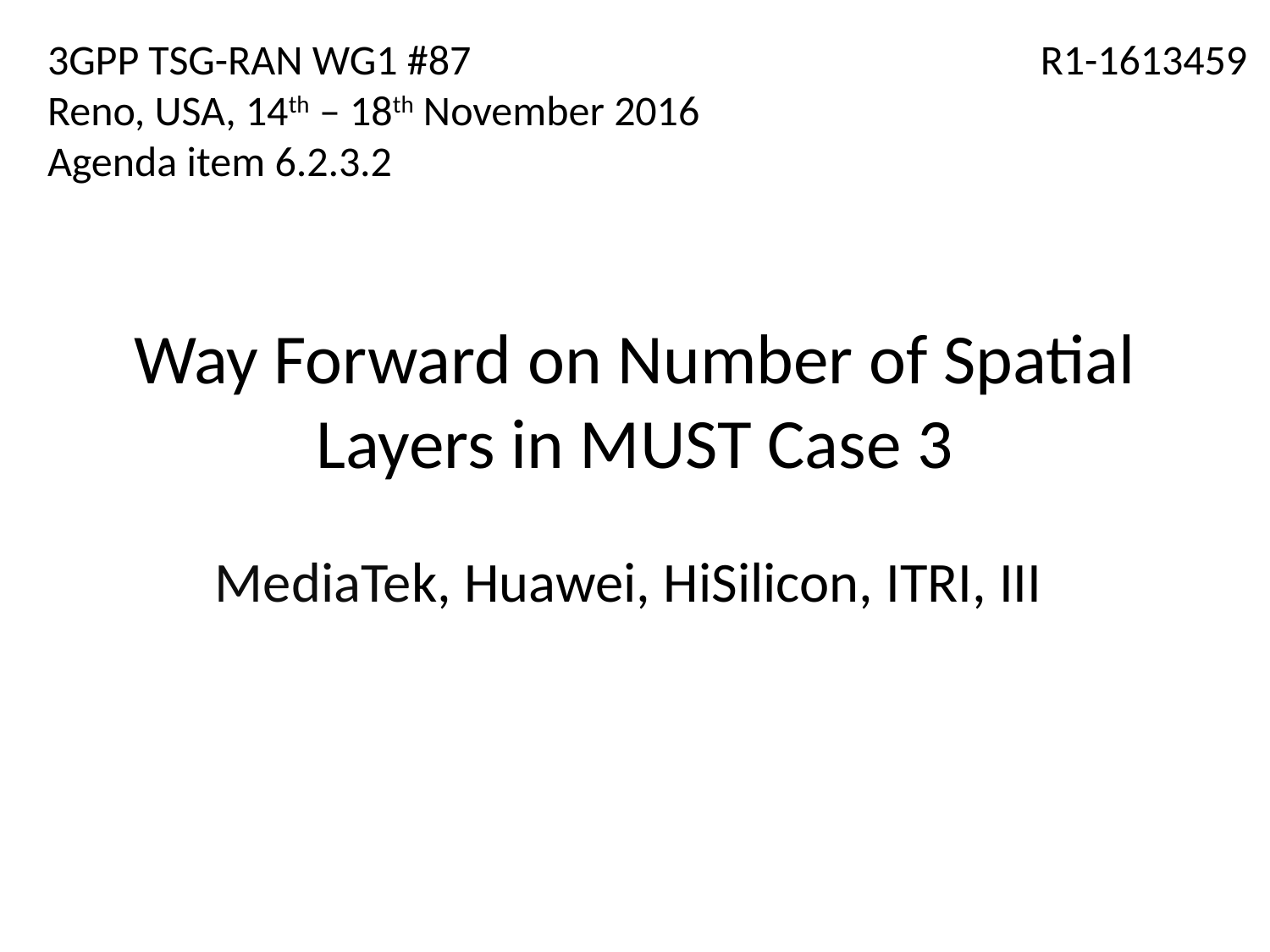

3GPP TSG-RAN WG1 #87
Reno, USA, 14th – 18th November 2016
Agenda item 6.2.3.2
R1-1613459
# Way Forward on Number of Spatial Layers in MUST Case 3
MediaTek, Huawei, HiSilicon, ITRI, III